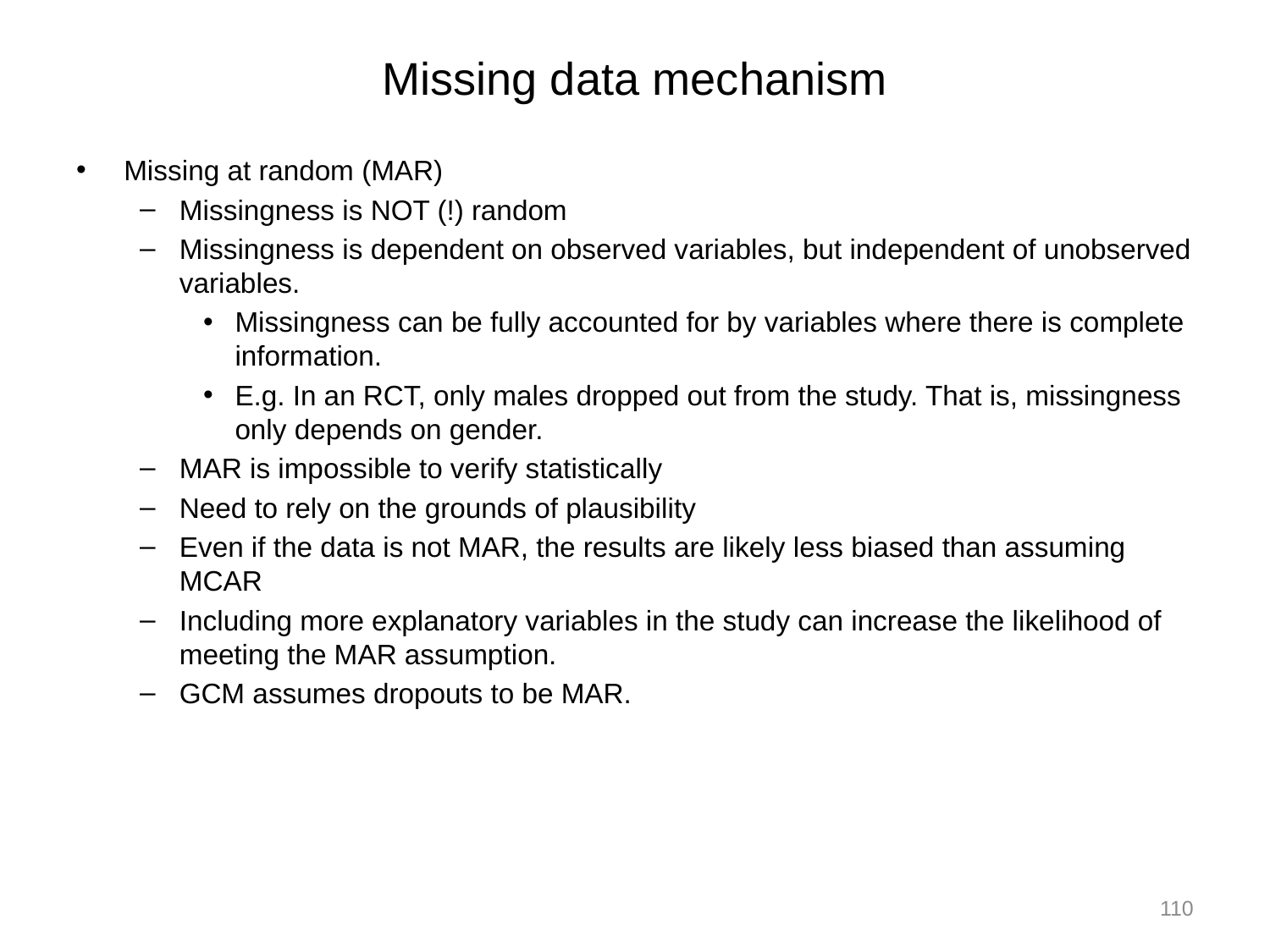

# Missing data mechanism
Missing at random (MAR)
Missingness is NOT (!) random
Missingness is dependent on observed variables, but independent of unobserved variables.
Missingness can be fully accounted for by variables where there is complete information.
E.g. In an RCT, only males dropped out from the study. That is, missingness only depends on gender.
MAR is impossible to verify statistically
Need to rely on the grounds of plausibility
Even if the data is not MAR, the results are likely less biased than assuming MCAR
Including more explanatory variables in the study can increase the likelihood of meeting the MAR assumption.
GCM assumes dropouts to be MAR.

110